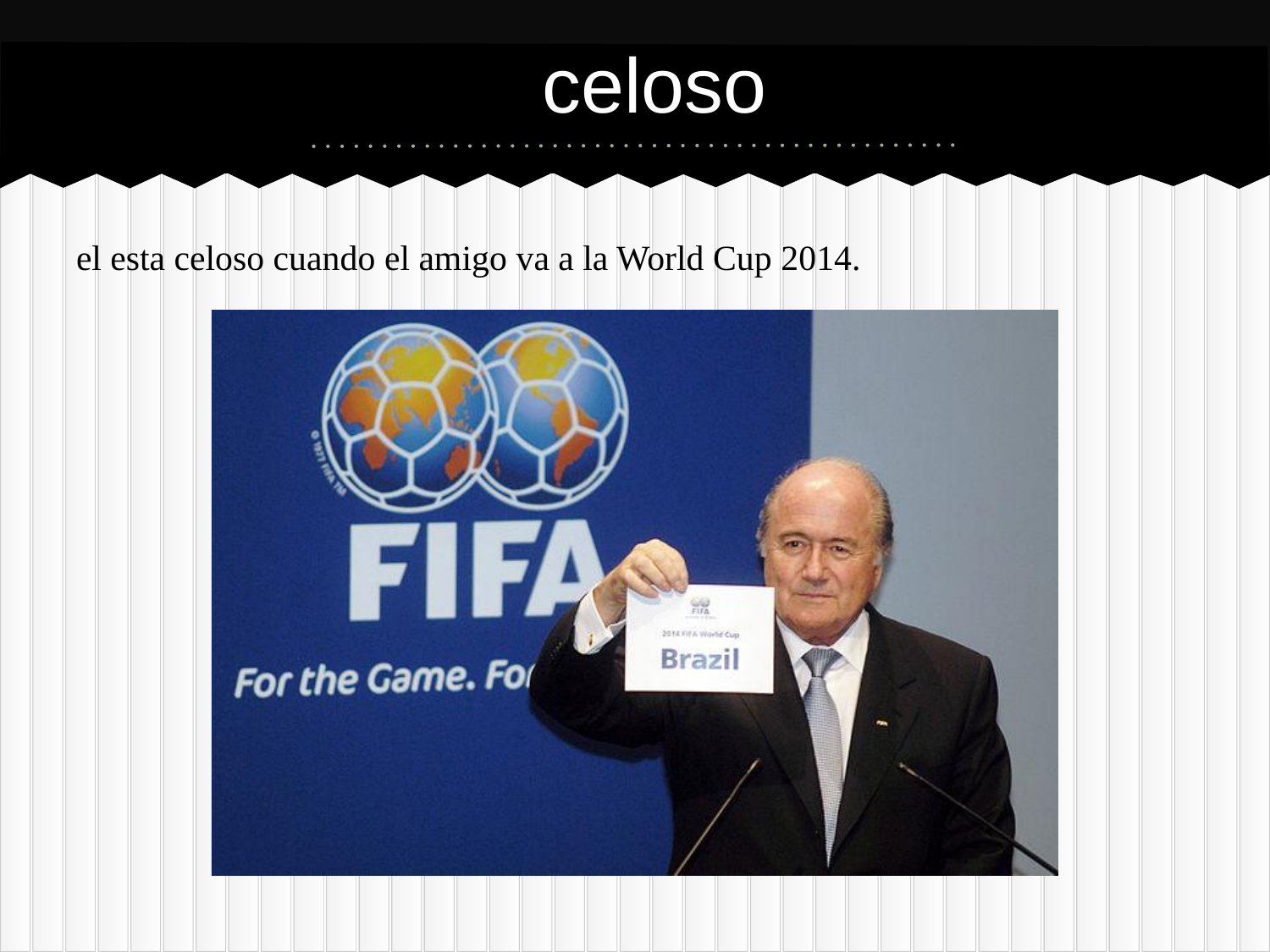

# celoso
el esta celoso cuando el amigo va a la World Cup 2014.